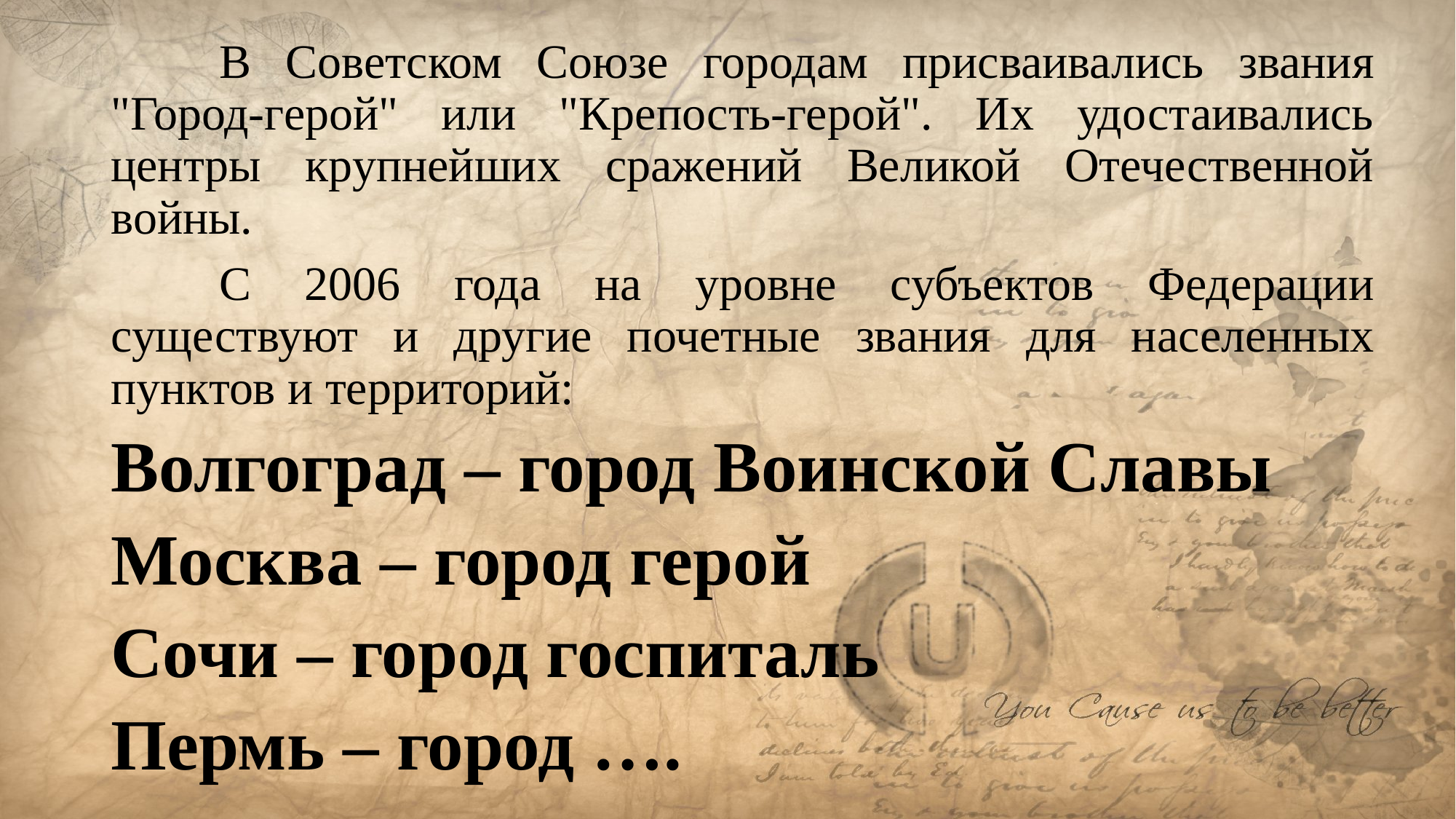

В Советском Союзе городам присваивались звания "Город-герой" или "Крепость-герой". Их удостаивались центры крупнейших сражений Великой Отечественной войны.
	С 2006 года на уровне субъектов Федерации существуют и другие почетные звания для населенных пунктов и территорий:
Волгоград – город Воинской Славы
Москва – город герой
Сочи – город госпиталь
Пермь – город ….